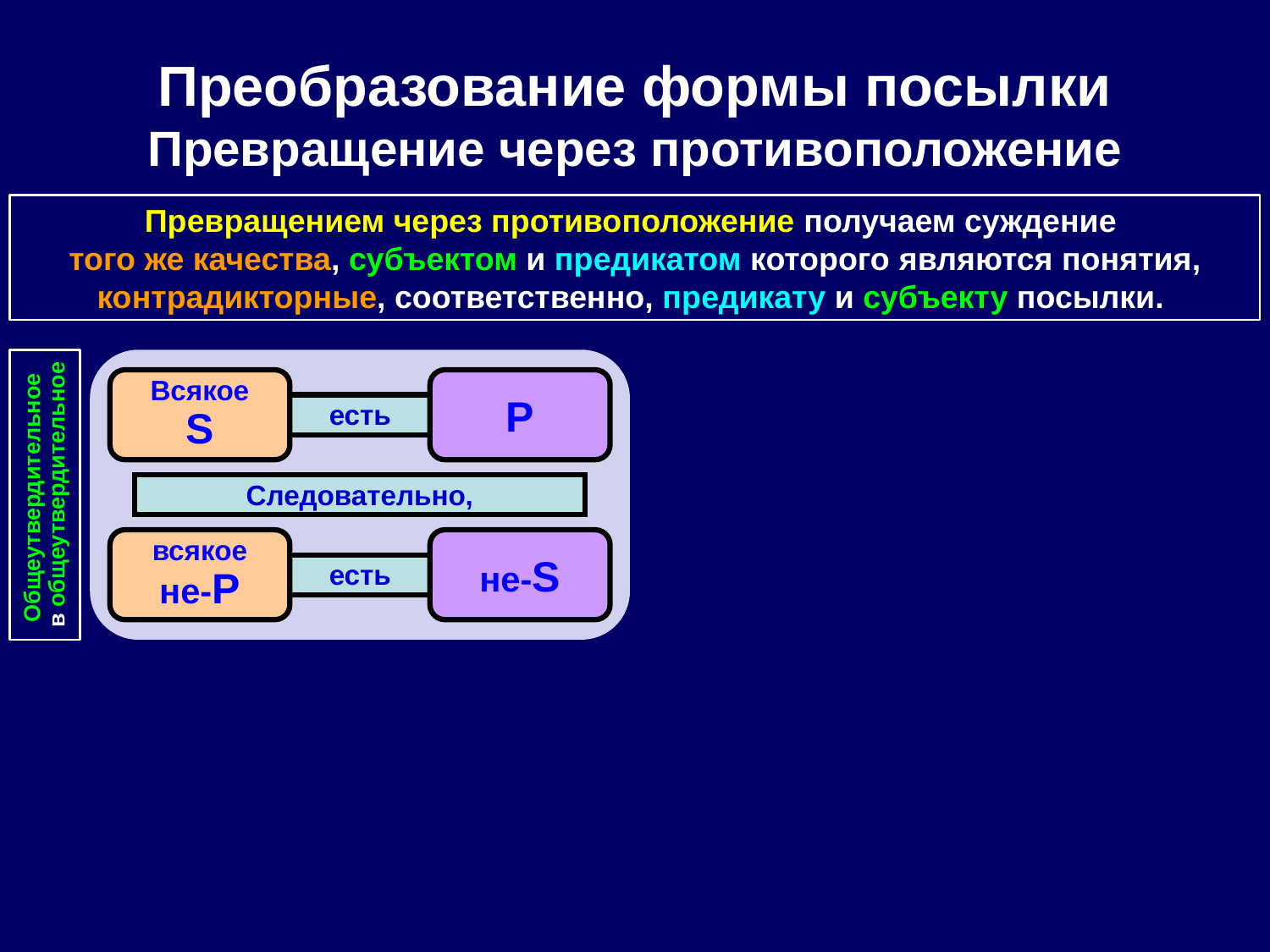

Преобразование формы посылки
Превращение через противоположение
Превращением через противоположение получаем суждение
того же качества, субъектом и предикатом которого являются понятия, контрадикторные, соответственно, предикату и субъекту посылки.

Всякое
S
P
есть
Общеутвердительное
в общеутвердительное
Следовательно,
всякое
не-P
не-S
есть